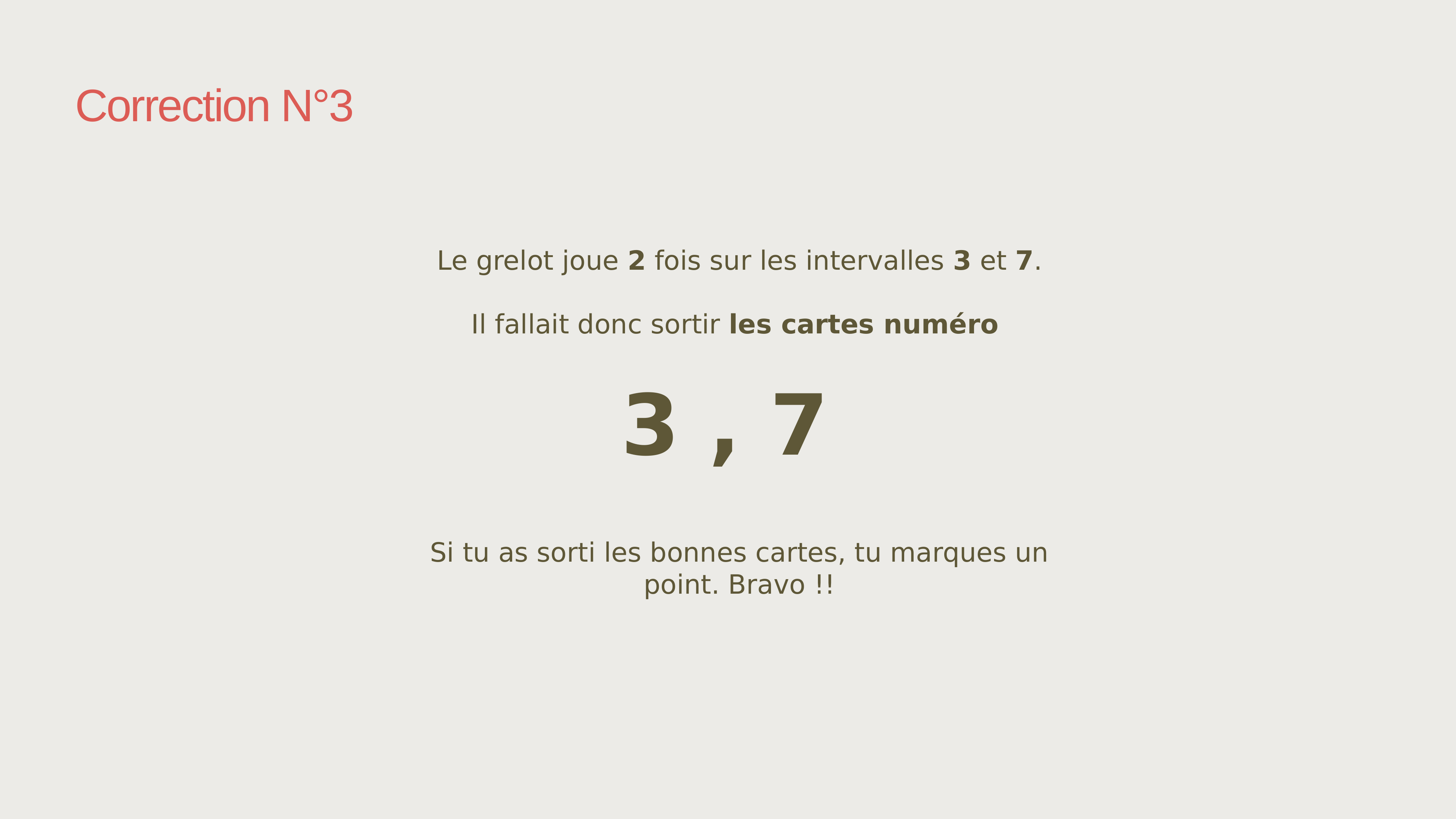

# Correction N°3
Le grelot joue 2 fois sur les intervalles 3 et 7.

Il fallait donc sortir les cartes numéro

3 , 7

Si tu as sorti les bonnes cartes, tu marques un point. Bravo !!